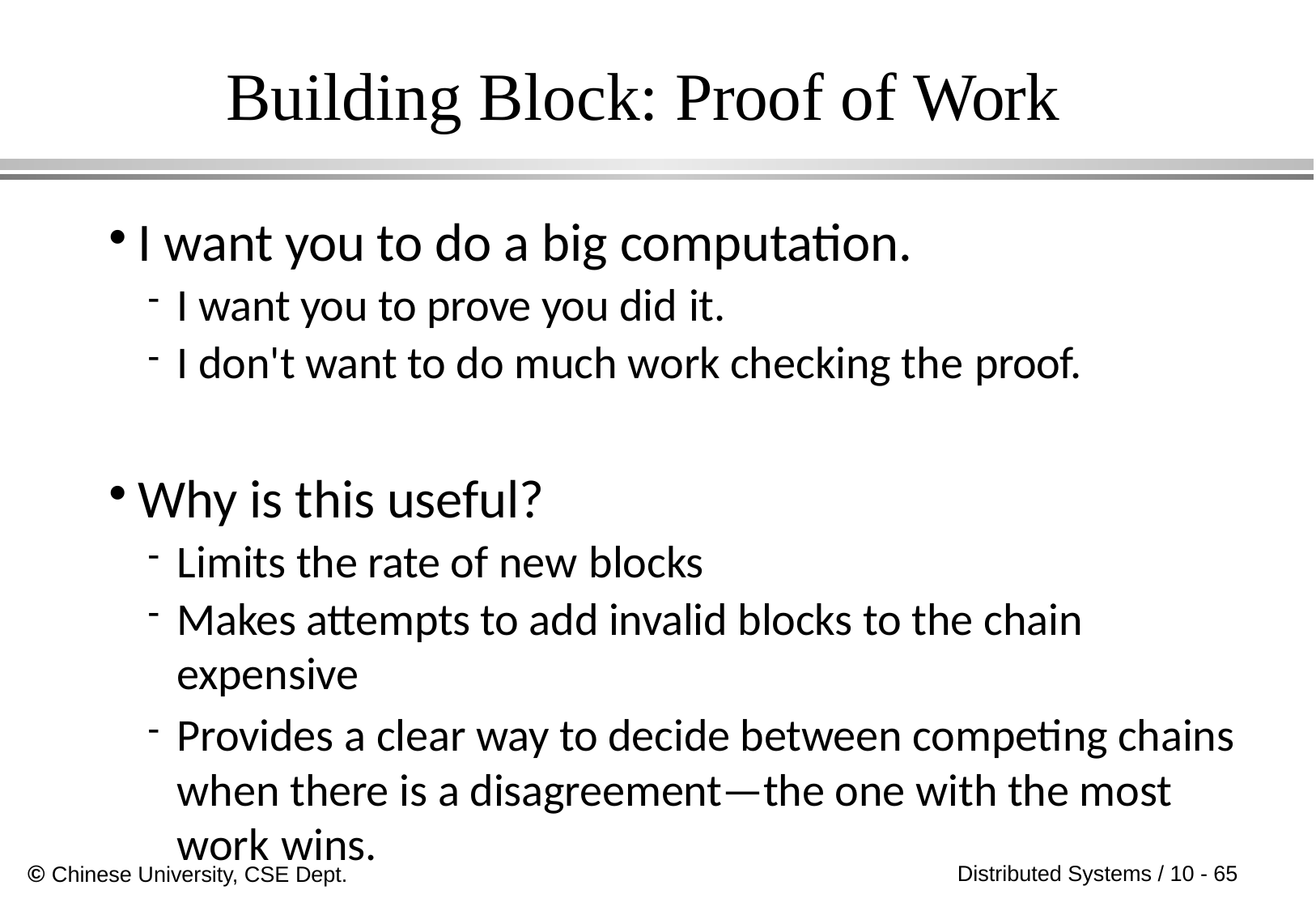

# Building Block: Proof of Work
I want you to do a big computation.
I want you to prove you did it.
I don't want to do much work checking the proof.

Why is this useful?
Limits the rate of new blocks
Makes attempts to add invalid blocks to the chain expensive
Provides a clear way to decide between competing chains when there is a disagreement—the one with the most work wins.